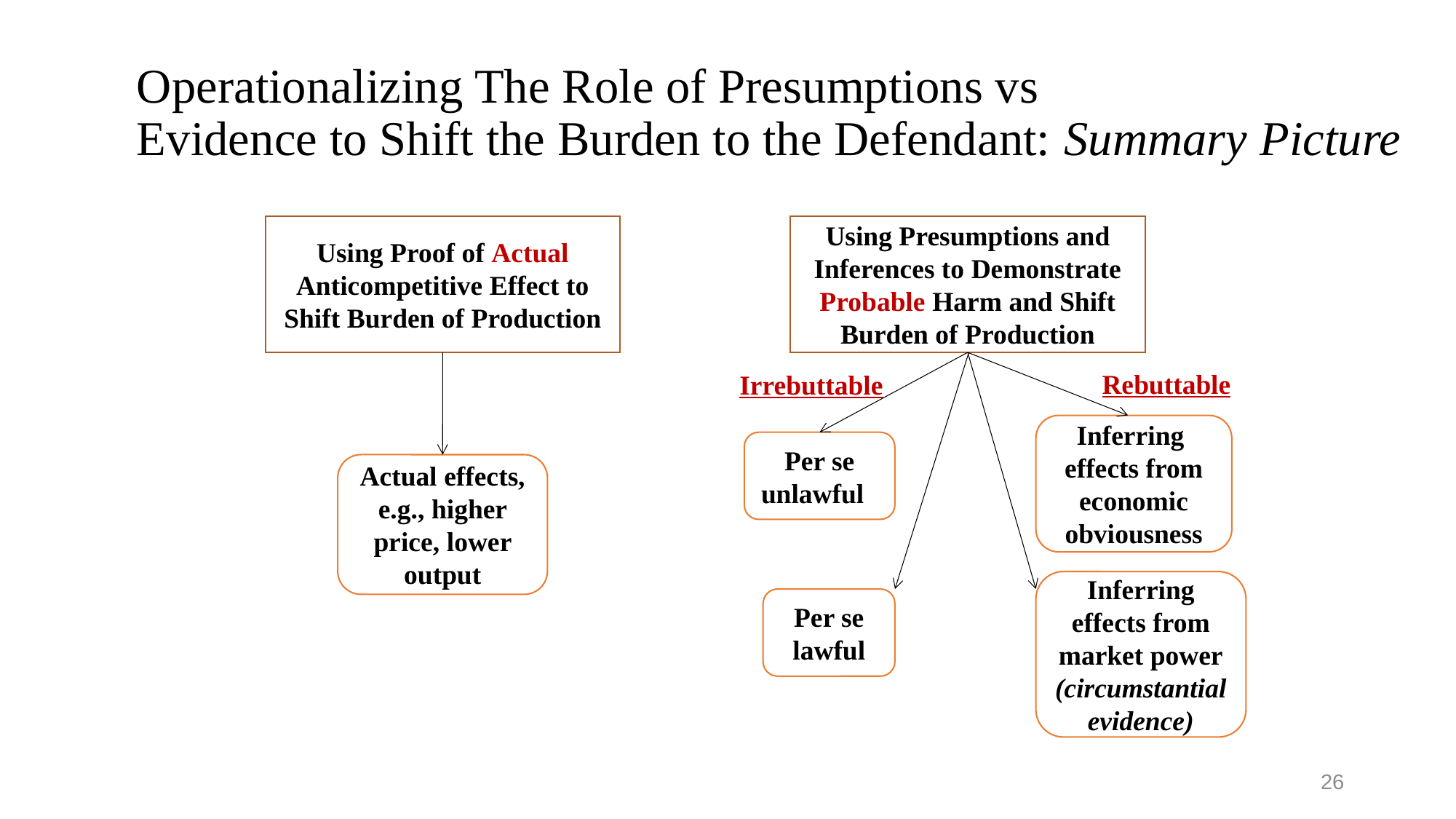

# Operationalizing The Role of Presumptions vs Evidence to Shift the Burden to the Defendant: Summary Picture
Using Proof of Actual Anticompetitive Effect to Shift Burden of Production
Using Presumptions and Inferences to Demonstrate Probable Harm and Shift Burden of Production
Rebuttable
Irrebuttable
Inferring  effects from economic obviousness
Per se unlawful
Actual effects, e.g., higher price, lower output
Inferring effects from market power
(circumstantial evidence)
Per se lawful
26